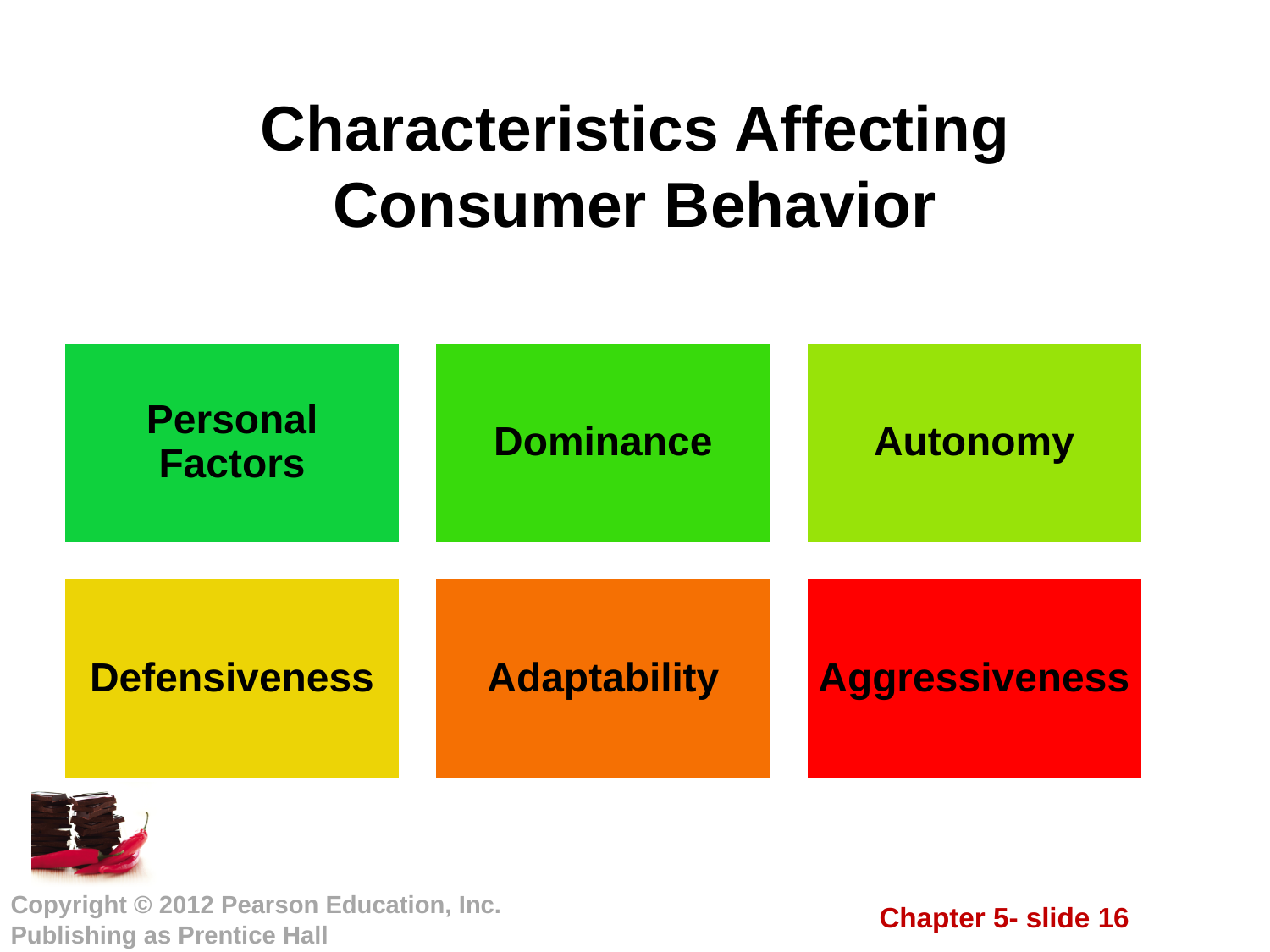

# Characteristics Affecting Consumer Behavior
Personal Factors
Dominance
Autonomy
Defensiveness
Adaptability
Aggressiveness